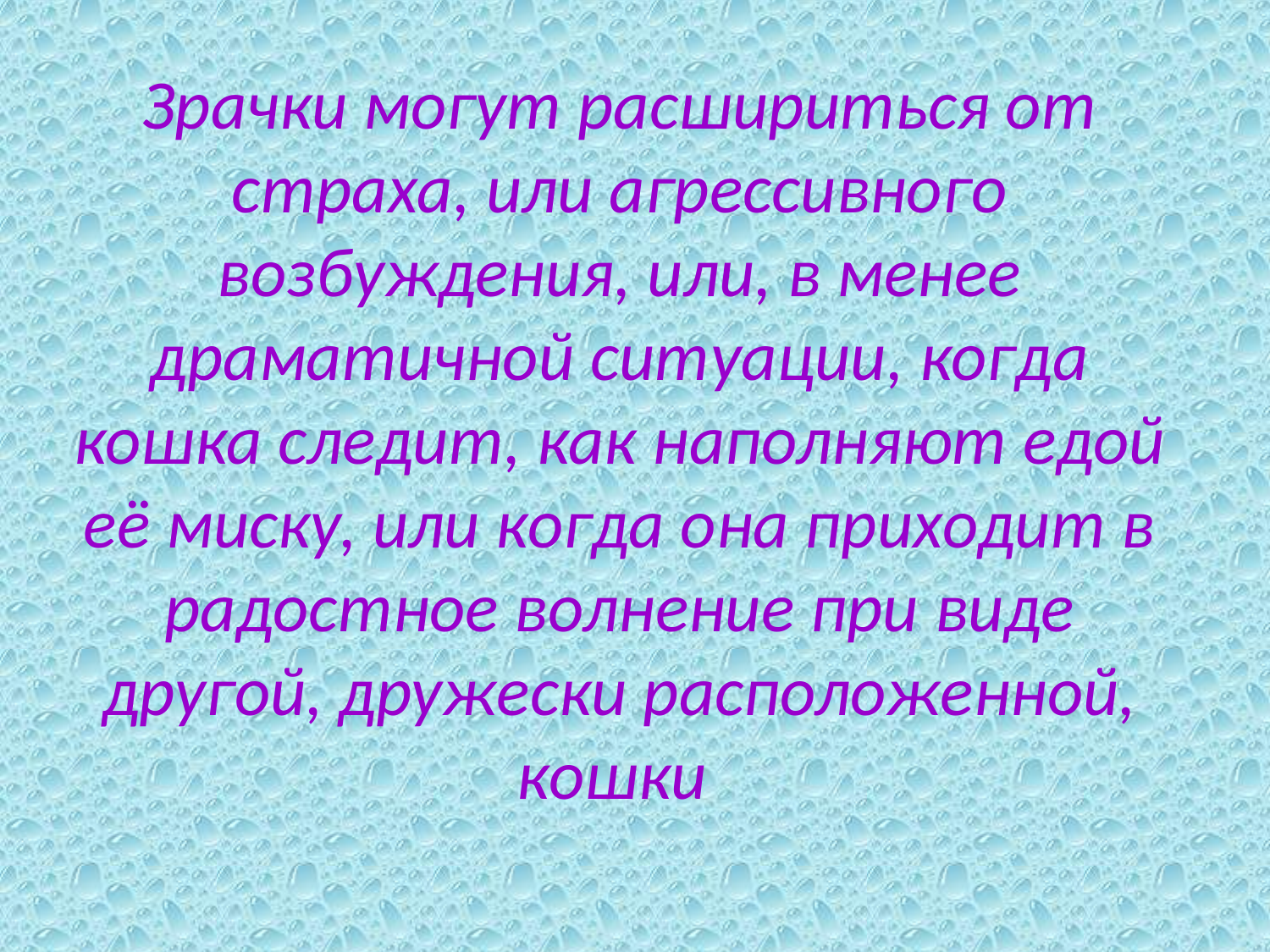

# Зрачки могут расшириться от страха, или агрессивного возбуждения, или, в менее драматичной ситуации, когда кошка следит, как наполняют едой её миску, или когда она приходит в радостное волнение при виде другой, дружески расположенной, кошки